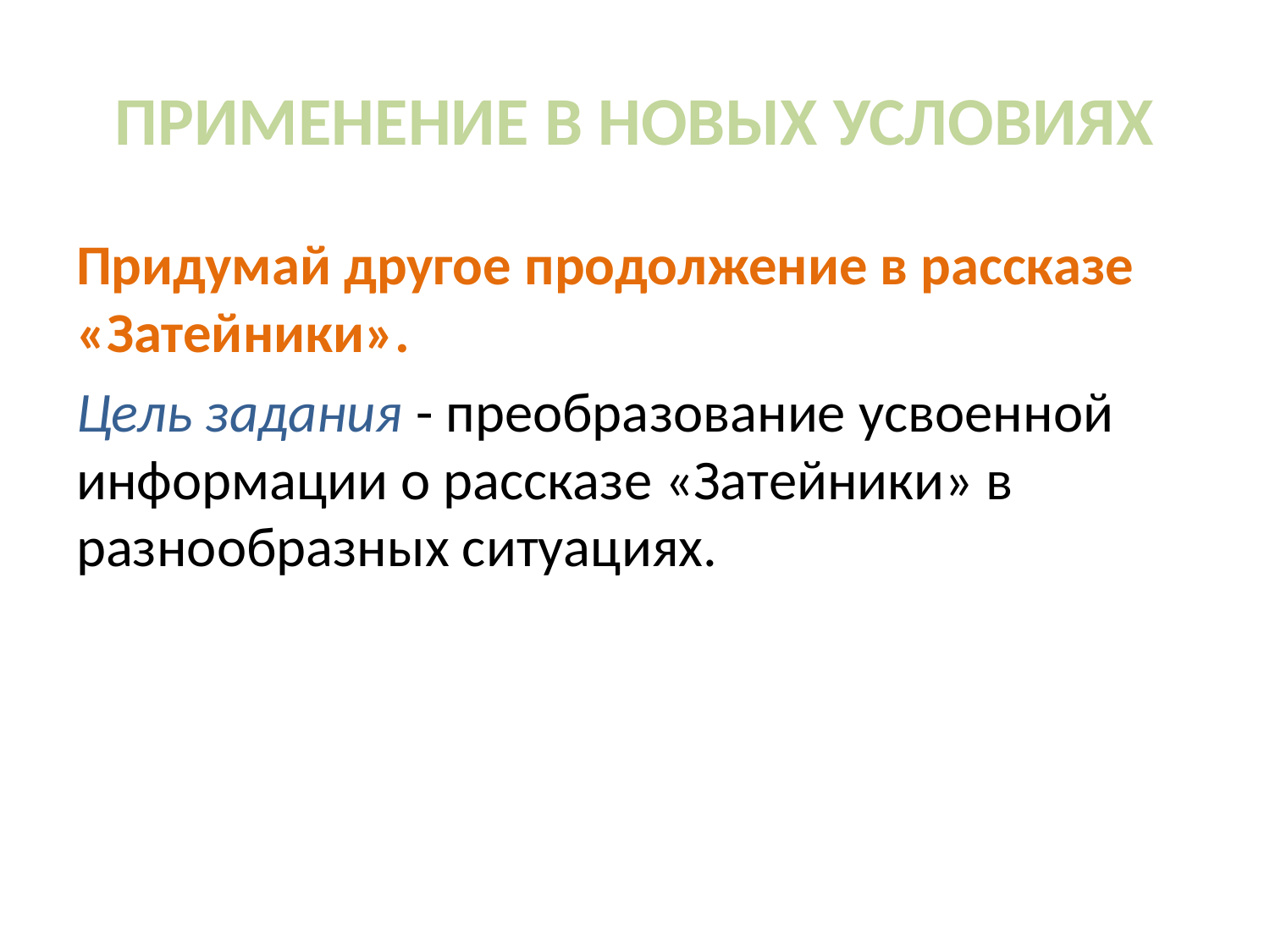

# ПРИМЕНЕНИЕ В НОВЫХ УСЛОВИЯХ
Придумай другое продолжение в рассказе «Затейники».
Цель задания - преобразование усвоенной информации о рассказе «Затейники» в разнообразных ситуациях.